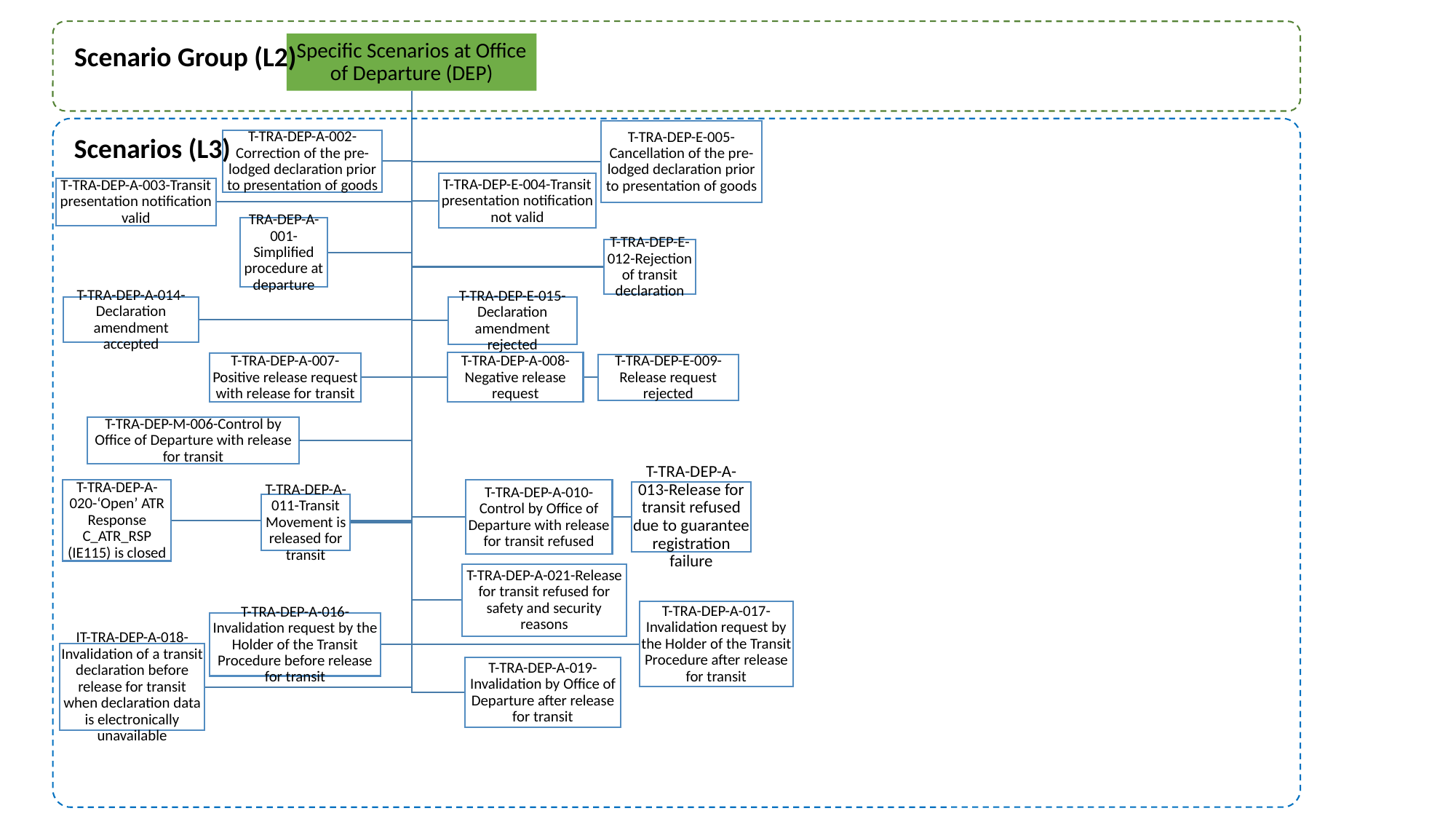

Specific Scenarios at Office of Departure (DEP)
TRA-DEP-A-001-Simplified procedure at departure
T-TRA-DEP-A-002-Correction of the pre-lodged declaration prior to presentation of goods
T-TRA-DEP-A-003-Transit presentation notification valid
T-TRA-DEP-E-004-Transit presentation notification not valid
T-TRA-DEP-E-005-Cancellation of the pre-lodged declaration prior to presentation of goods
T-TRA-DEP-M-006-Control by Office of Departure with release for transit
T-TRA-DEP-A-007-Positive release request with release for transit
T-TRA-DEP-A-008-Negative release request
T-TRA-DEP-E-009-Release request rejected
T-TRA-DEP-A-010-Control by Office of Departure with release for transit refused
T-TRA-DEP-A-011-Transit Movement is released for transit
T-TRA-DEP-E-012-Rejection of transit declaration
T-TRA-DEP-A-013-Release for transit refused due to guarantee registration failure
T-TRA-DEP-A-014-Declaration amendment accepted
T-TRA-DEP-E-015-Declaration amendment rejected
T-TRA-DEP-A-016-Invalidation request by the Holder of the Transit Procedure before release for transit
T-TRA-DEP-A-017-Invalidation request by the Holder of the Transit Procedure after release for transit
IT-TRA-DEP-A-018-Invalidation of a transit declaration before release for transit when declaration data is electronically unavailable
T-TRA-DEP-A-019-Invalidation by Office of Departure after release for transit
T-TRA-DEP-A-020-‘Open’ ATR Response C_ATR_RSP (IE115) is closed
T-TRA-DEP-A-021-Release for transit refused for safety and security reasons
Scenario Group (L2)

Scenarios (L3)